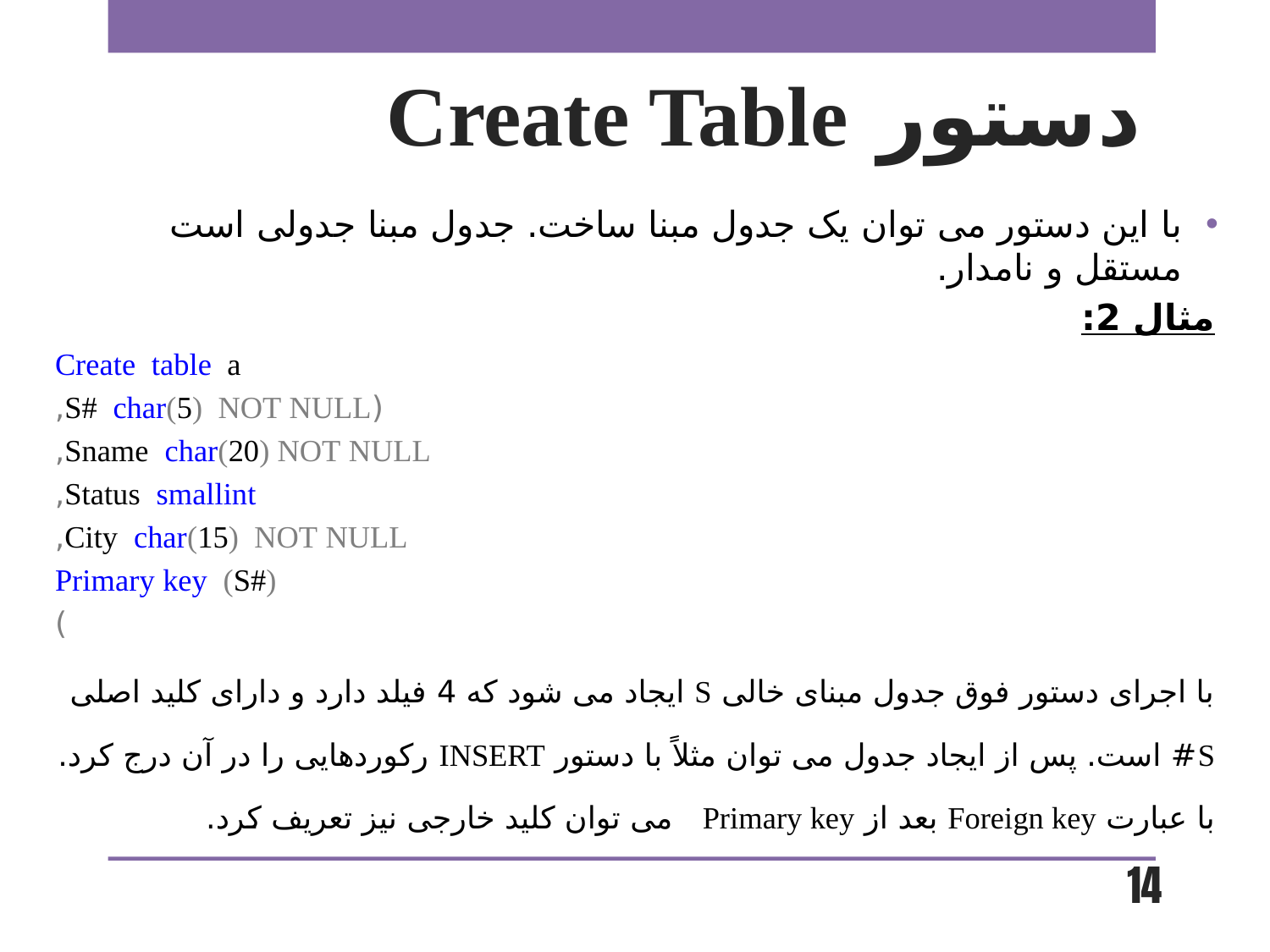

# دستور Create Table
با این دستور می توان یک جدول مبنا ساخت. جدول مبنا جدولی است مستقل و نامدار.
مثال 2:
Create  table  a
(S#  char(5)  NOT NULL,
Sname  char(20) NOT NULL,
Status  smallint,
City  char(15)  NOT NULL,
Primary key  (S#)
)
با اجرای دستور فوق جدول مبنای خالی S ایجاد می شود که 4 فیلد دارد و دارای کلید اصلی S# است. پس از ایجاد جدول می توان مثلاً با دستور INSERT رکوردهایی را در آن درج کرد. با عبارت Foreign key بعد از Primary key   می توان کلید خارجی نیز تعریف کرد.
14